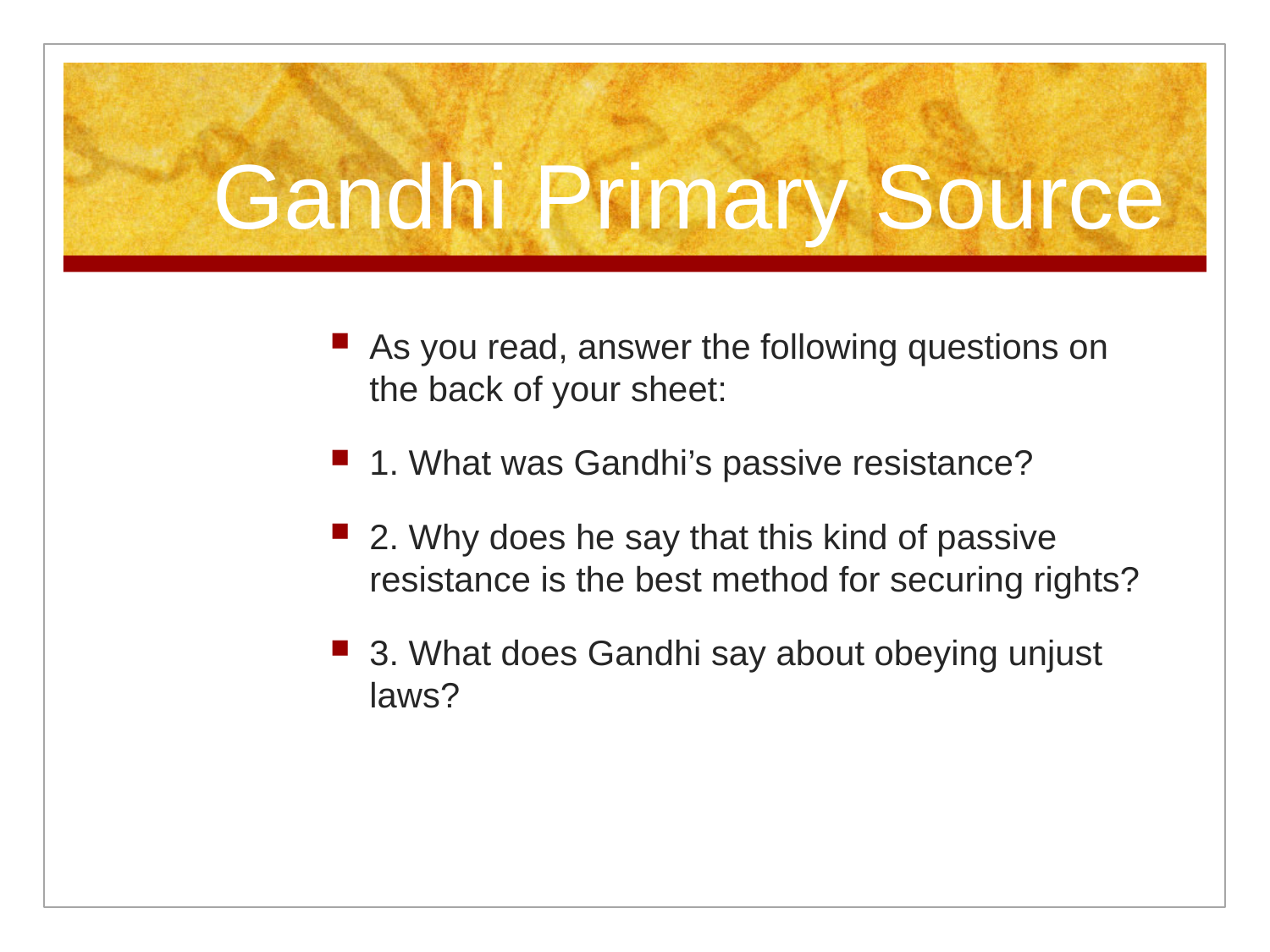

# Gandhi Primary Source
As you read, answer the following questions on the back of your sheet:
1. What was Gandhi’s passive resistance?
2. Why does he say that this kind of passive resistance is the best method for securing rights?
3. What does Gandhi say about obeying unjust laws?